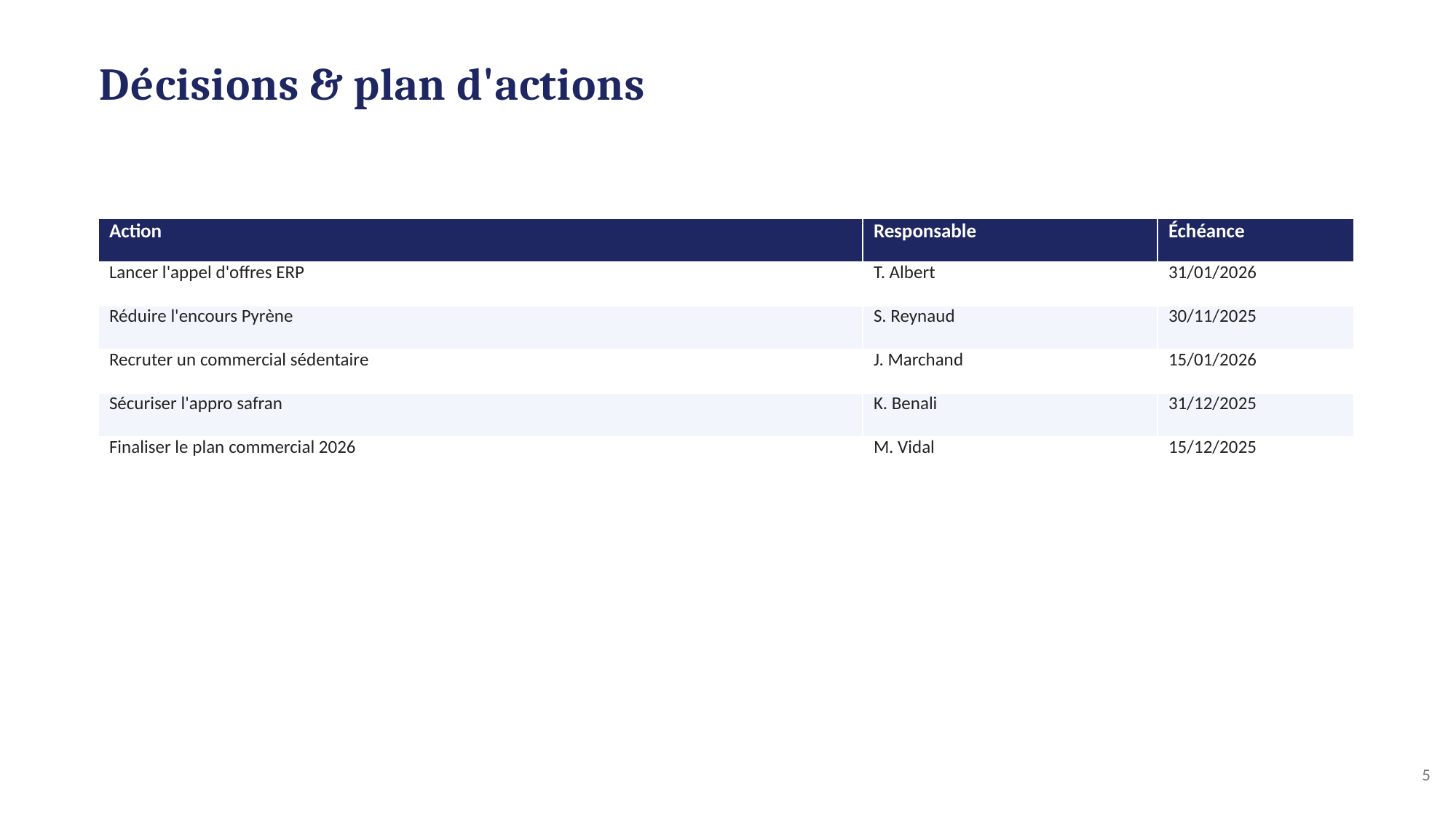

Décisions & plan d'actions
| Action | Responsable | Échéance |
| --- | --- | --- |
| Lancer l'appel d'offres ERP | T. Albert | 31/01/2026 |
| Réduire l'encours Pyrène | S. Reynaud | 30/11/2025 |
| Recruter un commercial sédentaire | J. Marchand | 15/01/2026 |
| Sécuriser l'appro safran | K. Benali | 31/12/2025 |
| Finaliser le plan commercial 2026 | M. Vidal | 15/12/2025 |
5